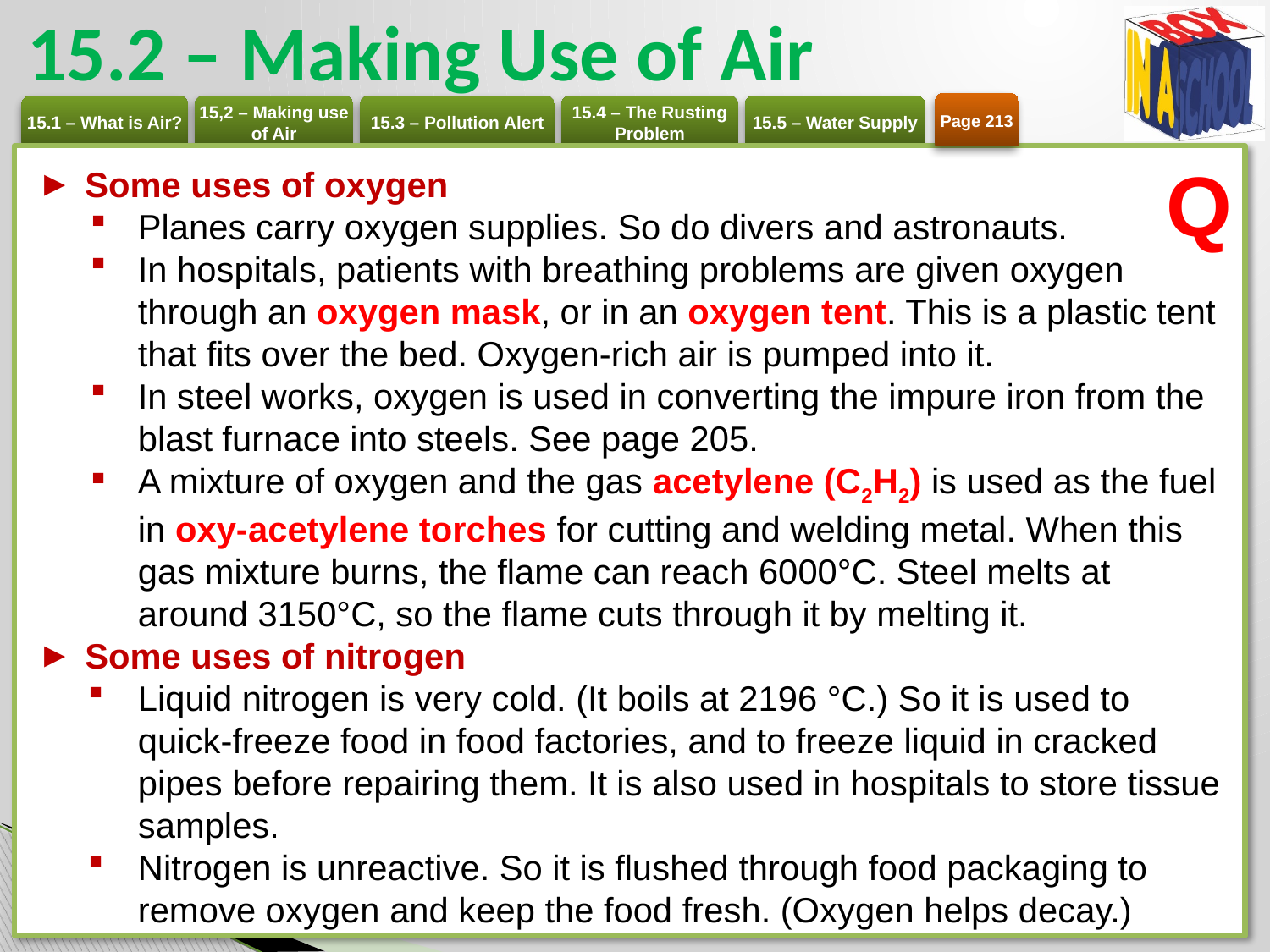

# 15.2 – Making Use of Air
Page 213
Q
Some uses of oxygen
Planes carry oxygen supplies. So do divers and astronauts.
In hospitals, patients with breathing problems are given oxygen through an oxygen mask, or in an oxygen tent. This is a plastic tent that fits over the bed. Oxygen-rich air is pumped into it.
In steel works, oxygen is used in converting the impure iron from the blast furnace into steels. See page 205.
A mixture of oxygen and the gas acetylene (C2H2) is used as the fuel in oxy-acetylene torches for cutting and welding metal. When this gas mixture burns, the flame can reach 6000°C. Steel melts at around 3150°C, so the flame cuts through it by melting it.
Some uses of nitrogen
Liquid nitrogen is very cold. (It boils at 2196 °C.) So it is used to quick-freeze food in food factories, and to freeze liquid in cracked pipes before repairing them. It is also used in hospitals to store tissue samples.
Nitrogen is unreactive. So it is flushed through food packaging to remove oxygen and keep the food fresh. (Oxygen helps decay.)